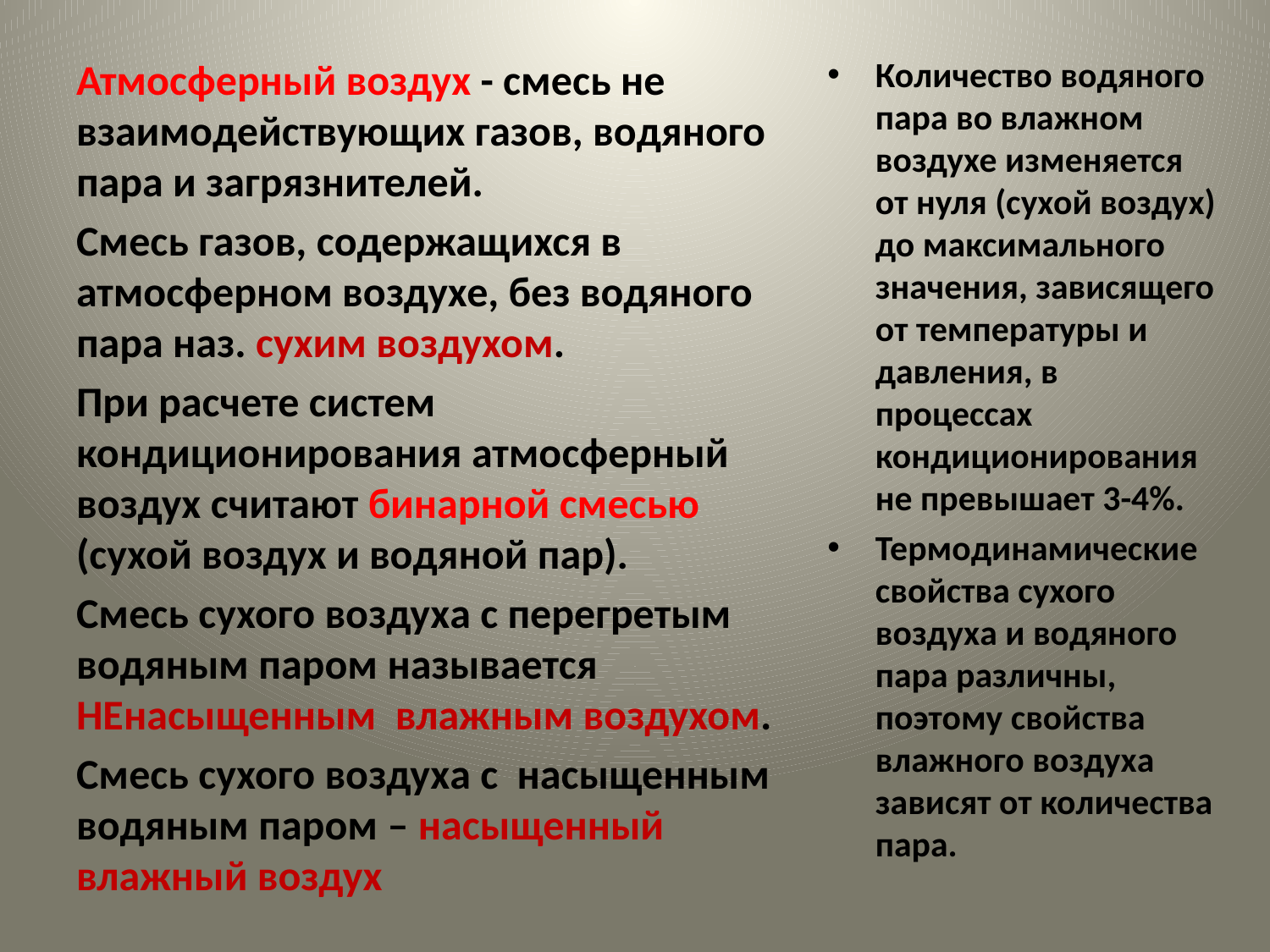

Атмосферный воздух - смесь не взаимодействующих газов, водяного пара и загрязнителей.
Смесь газов, содержащихся в атмосферном воздухе, без водяного пара наз. сухим воздухом.
При расчете систем кондиционирования атмосферный воздух считают бинарной смесью (сухой воздух и водяной пар).
Смесь сухого воздуха с перегретым водяным паром называется ненасыщенным  влажным воздухом.
Смесь сухого воздуха с  насыщенным водяным паром – насыщенный влажный воздух
Количество водяного пара во влажном  воздухе изменяется от нуля (сухой воздух) до максимального значения, зависящего от температуры и давления, в процессах кондиционирования не превышает 3-4%.
Термодинамические свойства сухого воздуха и водяного пара различны, поэтому свойства влажного воздуха зависят от количества пара.